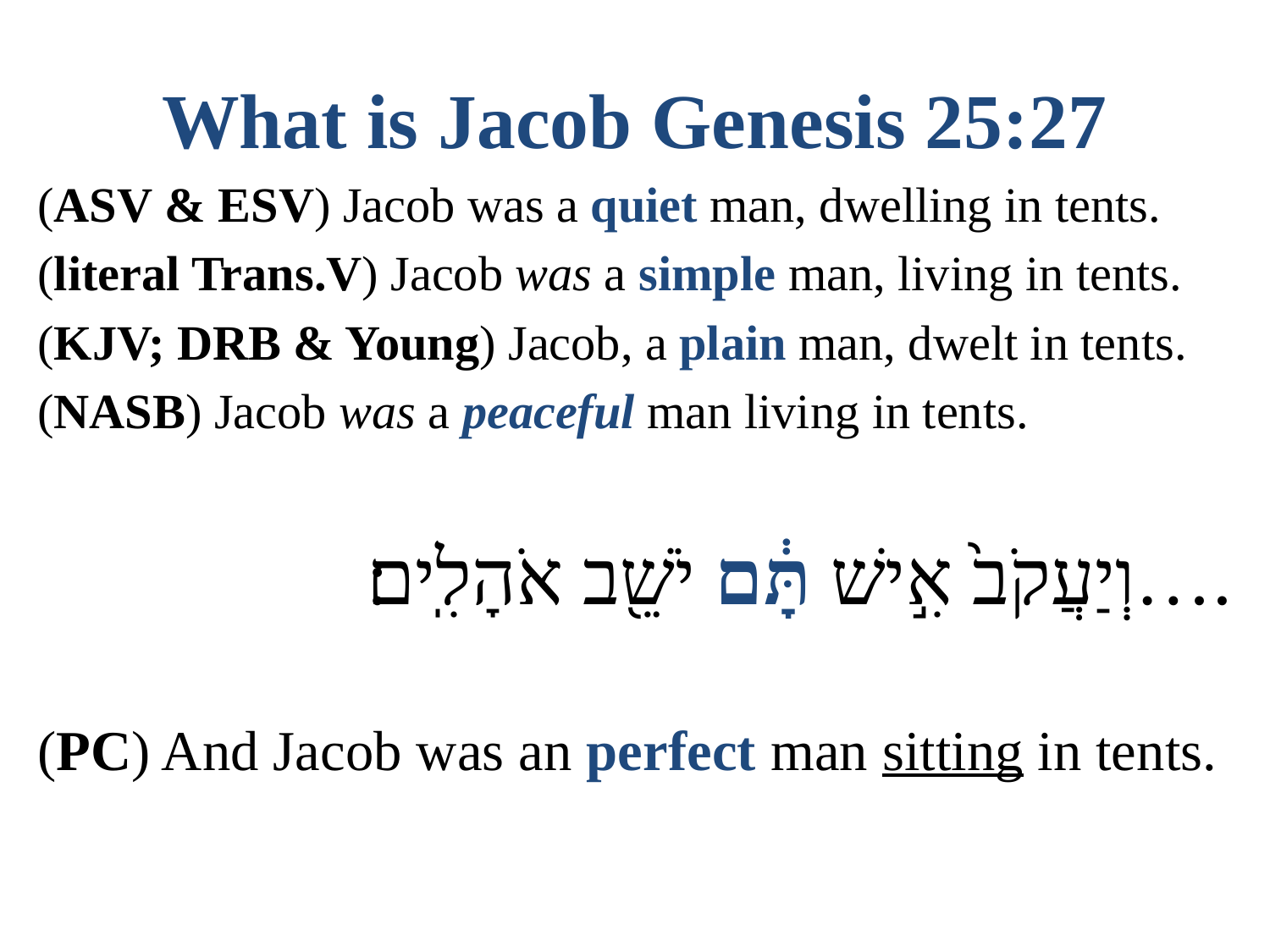

# What is Jacob Genesis 25:27
(ASV & ESV) Jacob was a quiet man, dwelling in tents.
(literal Trans.V) Jacob was a simple man, living in tents.
(KJV; DRB & Young) Jacob, a plain man, dwelt in tents.
(NASB) Jacob was a peaceful man living in tents.

וְיַעֲקֹב֙ אִ֣ישׁ תָּ֔ם יֹשֵׁ֖ב אֹהָלִֽים׃….

(PC) And Jacob was an perfect man sitting in tents.